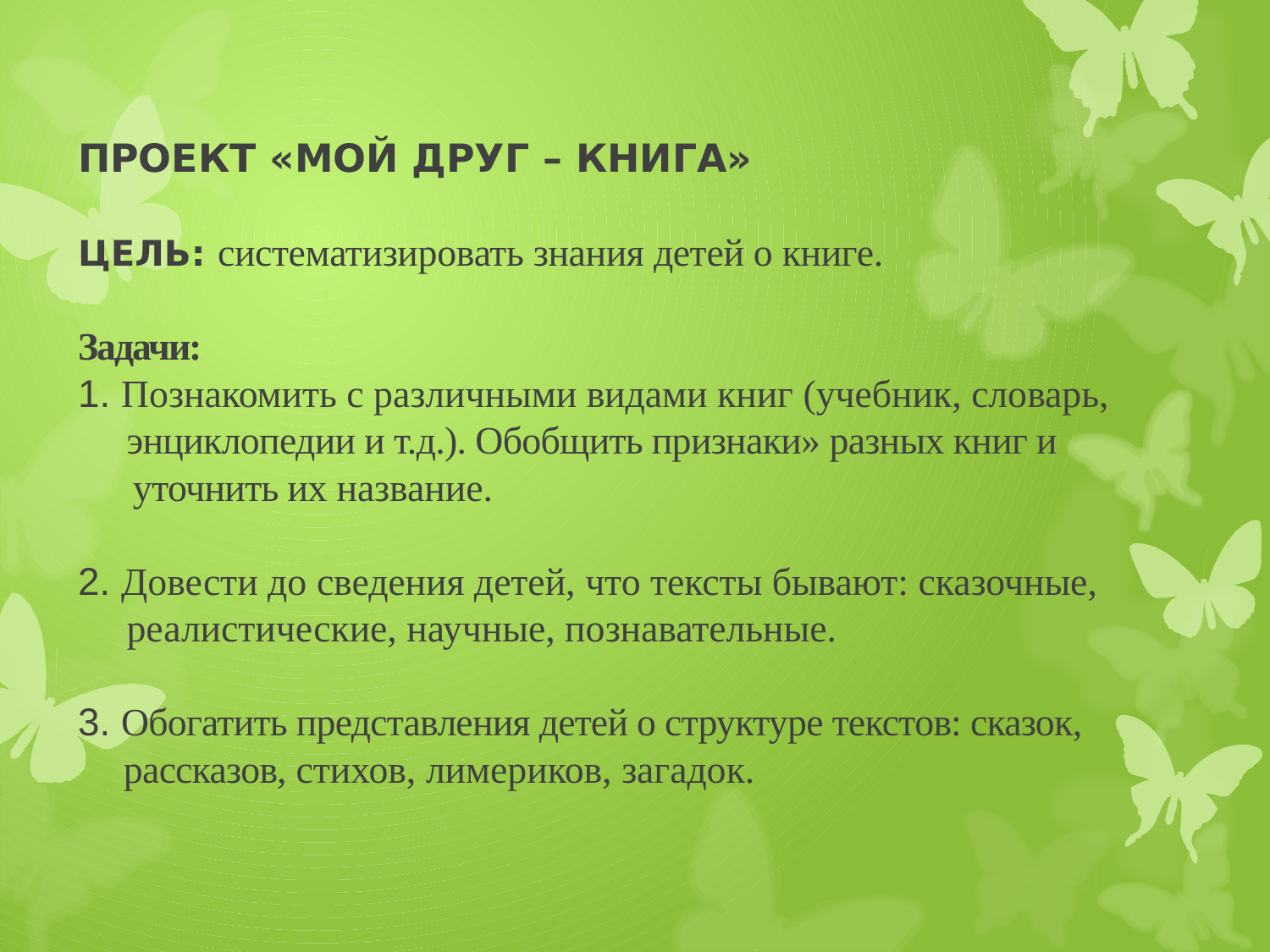

# ПРОЕКТ «МОЙ ДРУГ – КНИГА» ЦЕЛЬ: систематизировать знания детей о книге. Задачи: 1. Познакомить с различными видами книг (учебник, словарь, энциклопедии и т.д.). Обобщить признаки» разных книг и уточнить их название. 2. Довести до сведения детей, что тексты бывают: сказочные, реалистические, научные, познавательные. 3. Обогатить представления детей о структуре текстов: сказок, рассказов, стихов, лимериков, загадок.